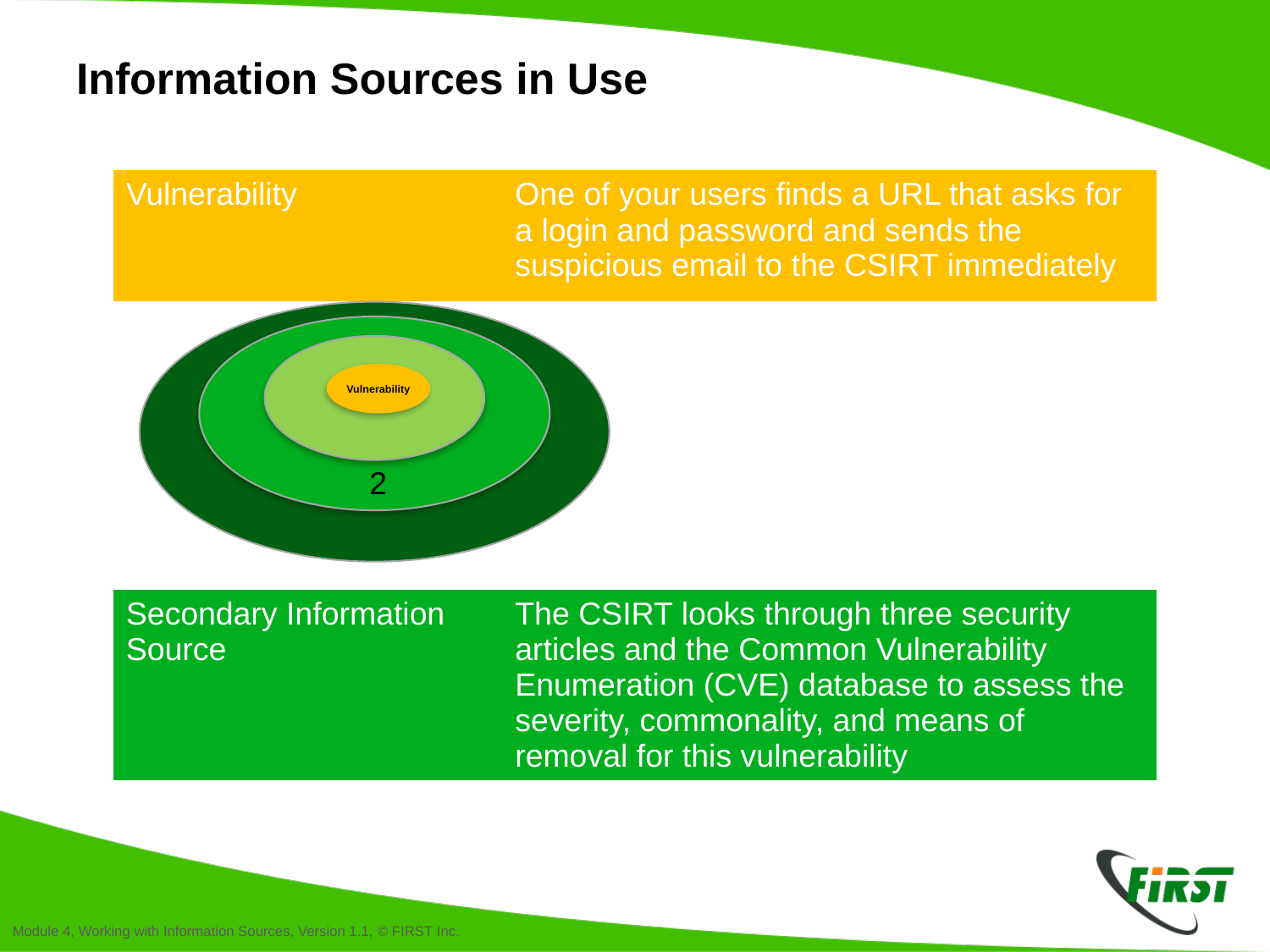

# Information Sources in Use
| Vulnerability | One of your users finds a URL that asks for a login and password and sends the suspicious email to the CSIRT immediately |
| --- | --- |

Vulnerability
2
| Secondary Information Source | The CSIRT looks through three security articles and the Common Vulnerability Enumeration (CVE) database to assess the severity, commonality, and means of removal for this vulnerability |
| --- | --- |